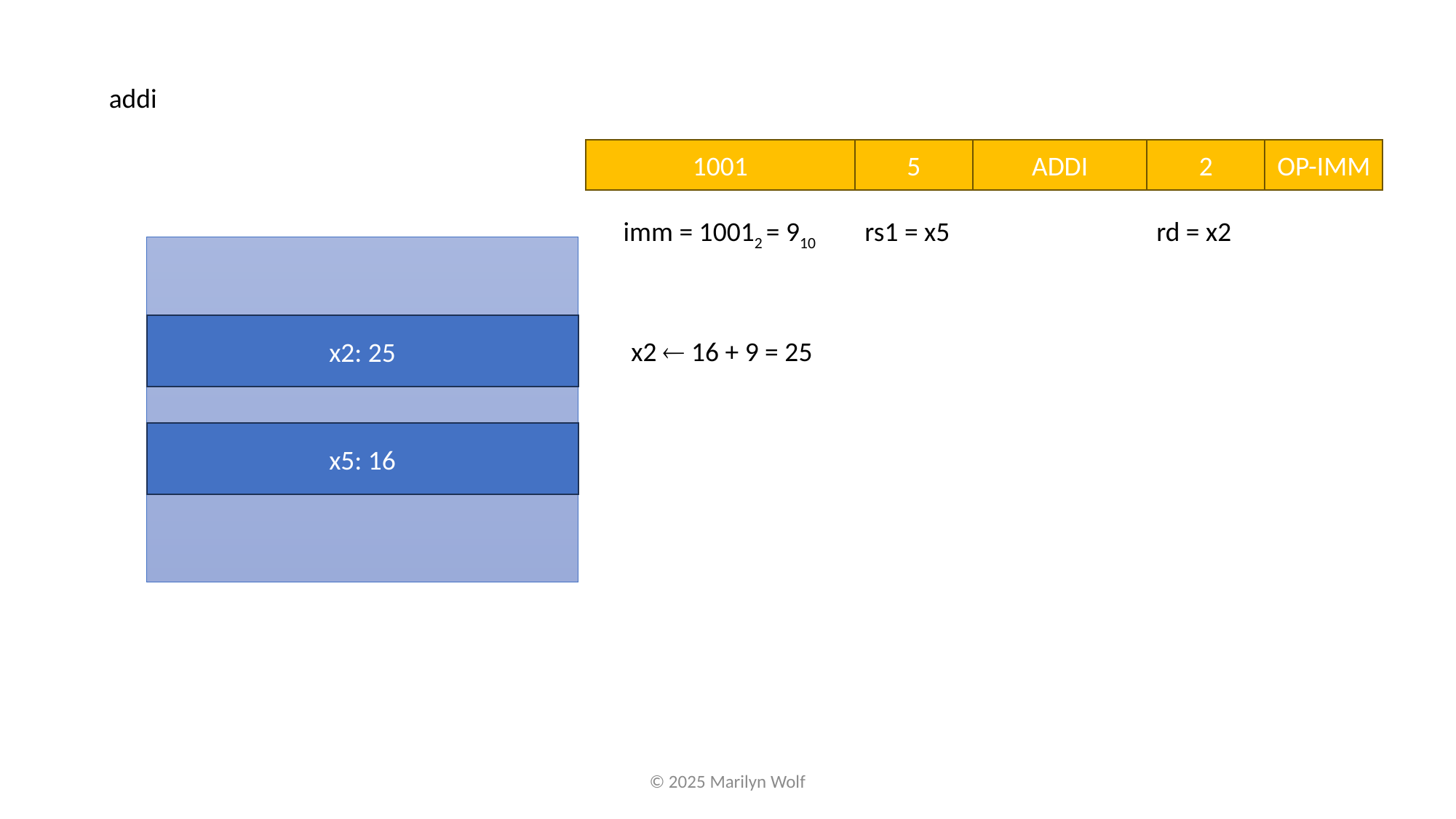

addi
2
OP-IMM
5
ADDI
1001
imm = 10012 = 910
rs1 = x5
rd = x2

x2: 25
x2 ← 16 + 9 = 25
x5: 16
© 2025 Marilyn Wolf